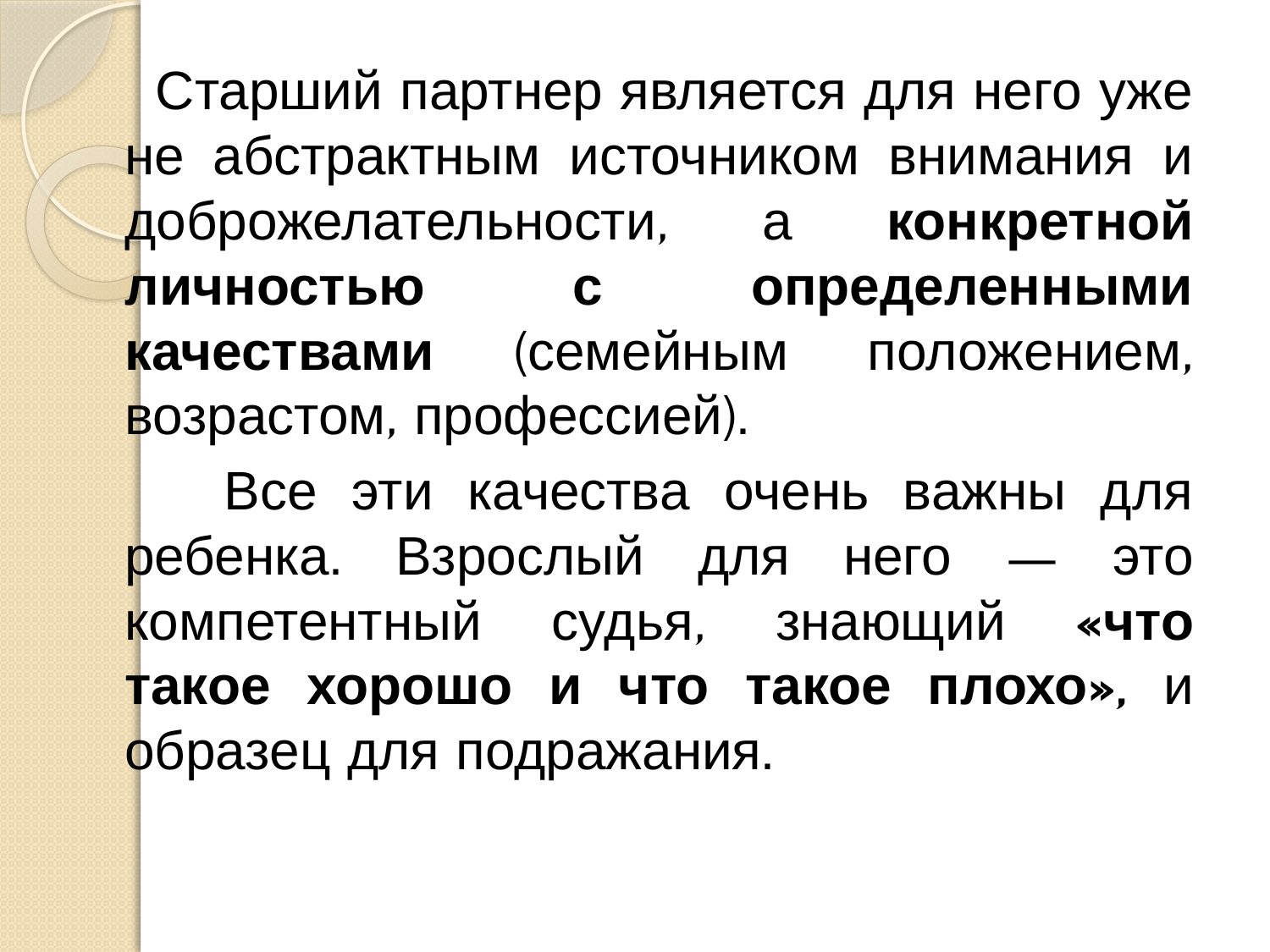

Старший партнер является для него уже не абстрактным источником внимания и доброжелательности, а конкретной личностью с определенными качествами (семейным положением, возрастом, профессией).
    Все эти качества очень важны для ребенка. Взрослый для него — это компетентный судья, знающий «что такое хорошо и что такое плохо», и образец для подражания.